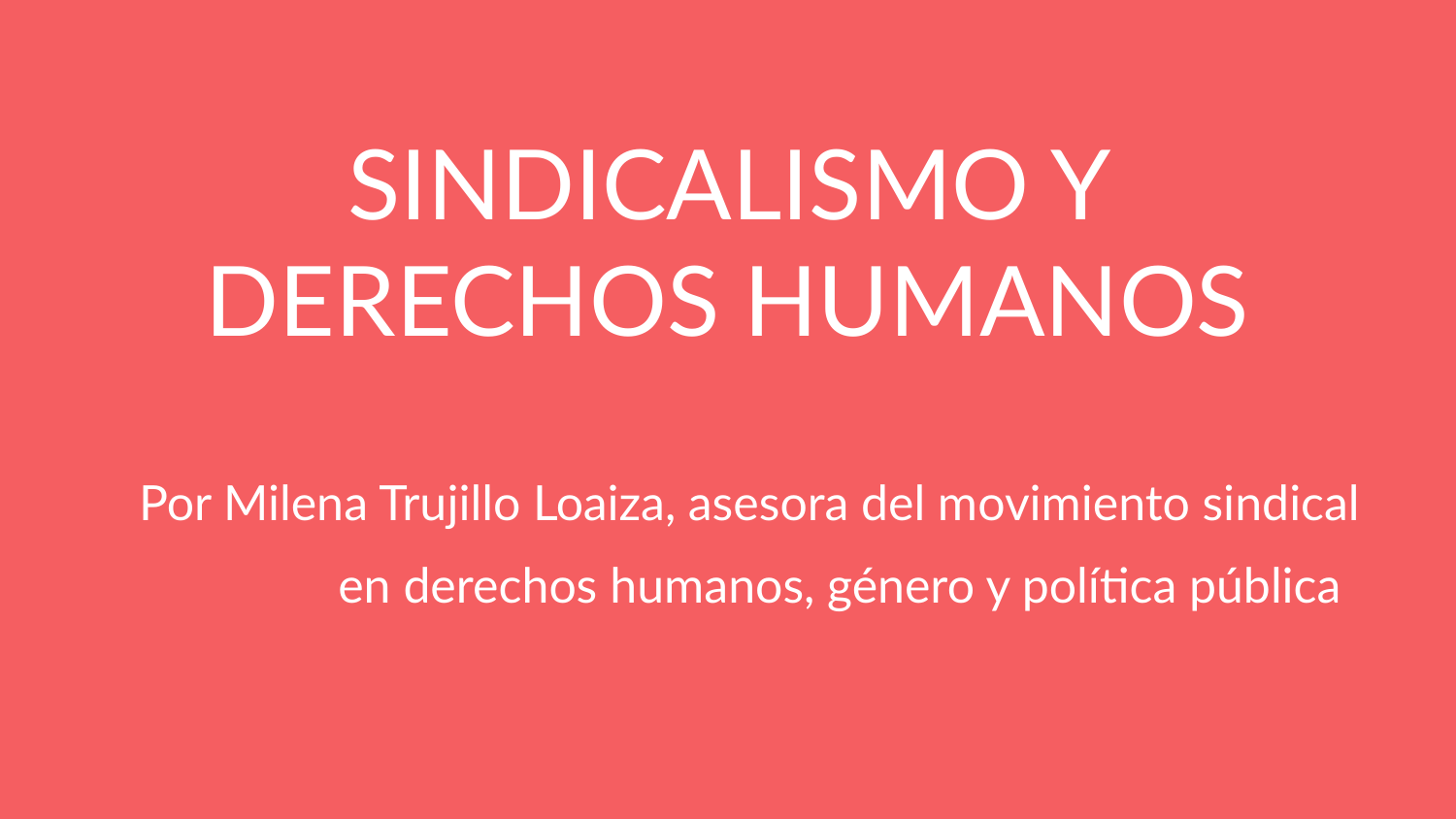

# SINDICALISMO Y DERECHOS HUMANOS

Por Milena Trujillo Loaiza, asesora del movimiento sindical en derechos humanos, género y política pública